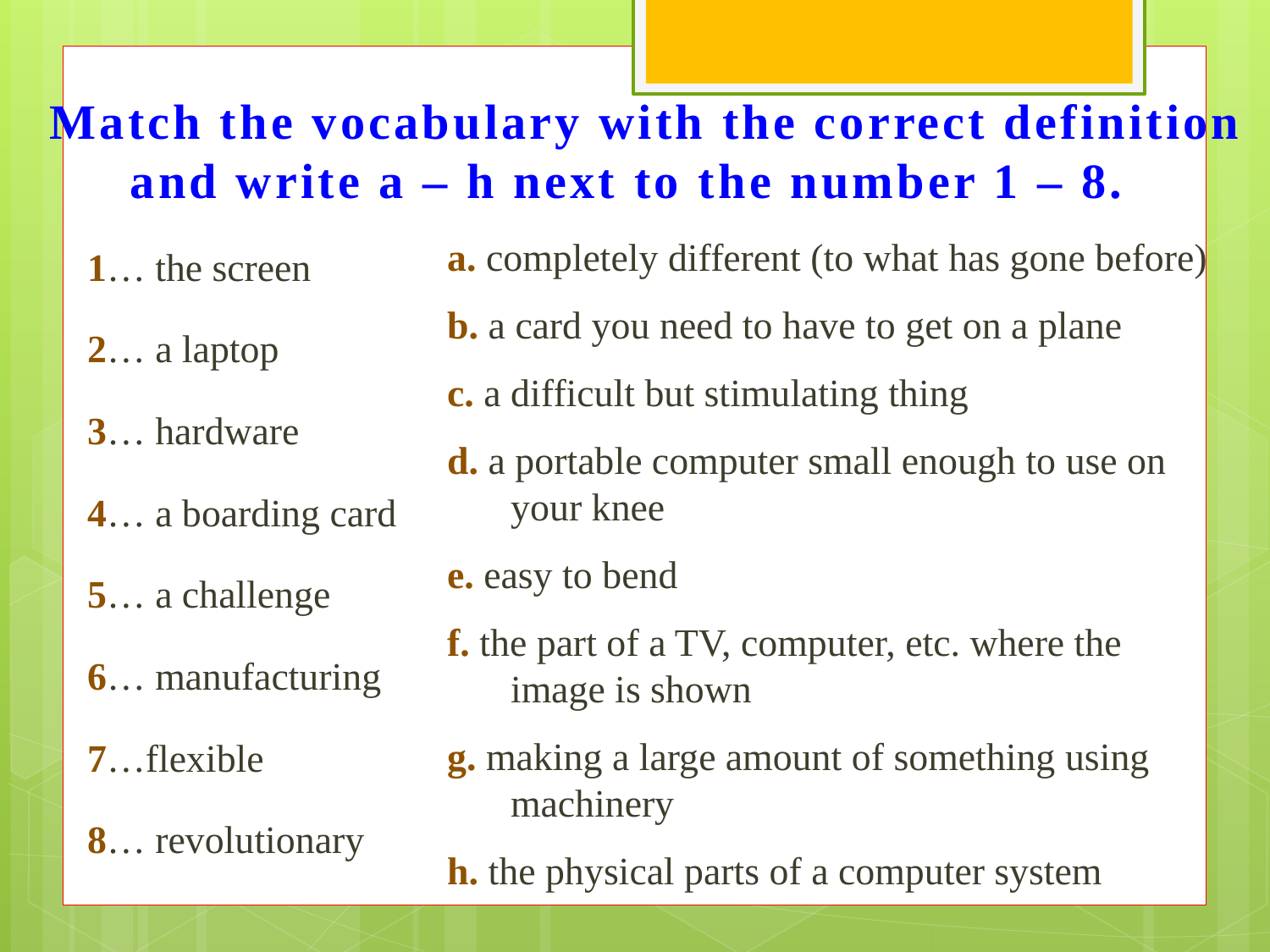

# Match the vocabulary with the correct definition and write a – h next to the number 1 – 8.
a. completely different (to what has gone before)
b. a card you need to have to get on a plane
c. a difficult but stimulating thing
d. a portable computer small enough to use on your knee
e. easy to bend
f. the part of a TV, computer, etc. where the image is shown
g. making a large amount of something using machinery
h. the physical parts of a computer system
1… the screen
2… a laptop
3… hardware
4… a boarding card
5… a challenge
6… manufacturing
7…flexible
8… revolutionary